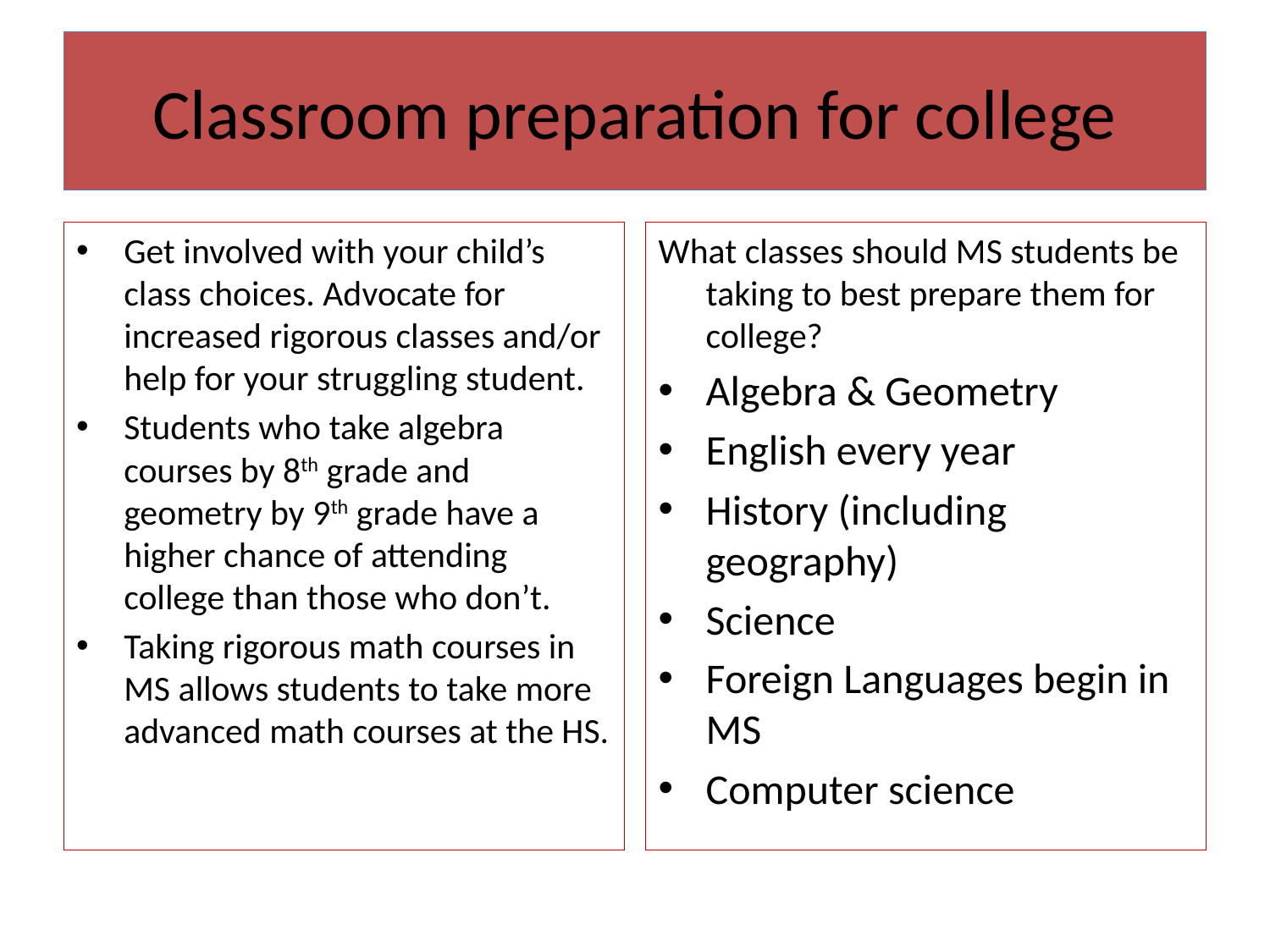

# Classroom preparation for college
Get involved with your child’s class choices. Advocate for increased rigorous classes and/or help for your struggling student.
Students who take algebra courses by 8th grade and geometry by 9th grade have a higher chance of attending college than those who don’t.
Taking rigorous math courses in MS allows students to take more advanced math courses at the HS.

What classes should MS students be taking to best prepare them for college?
Algebra & Geometry
English every year
History (including geography)
Science
Foreign Languages begin in MS
Computer science